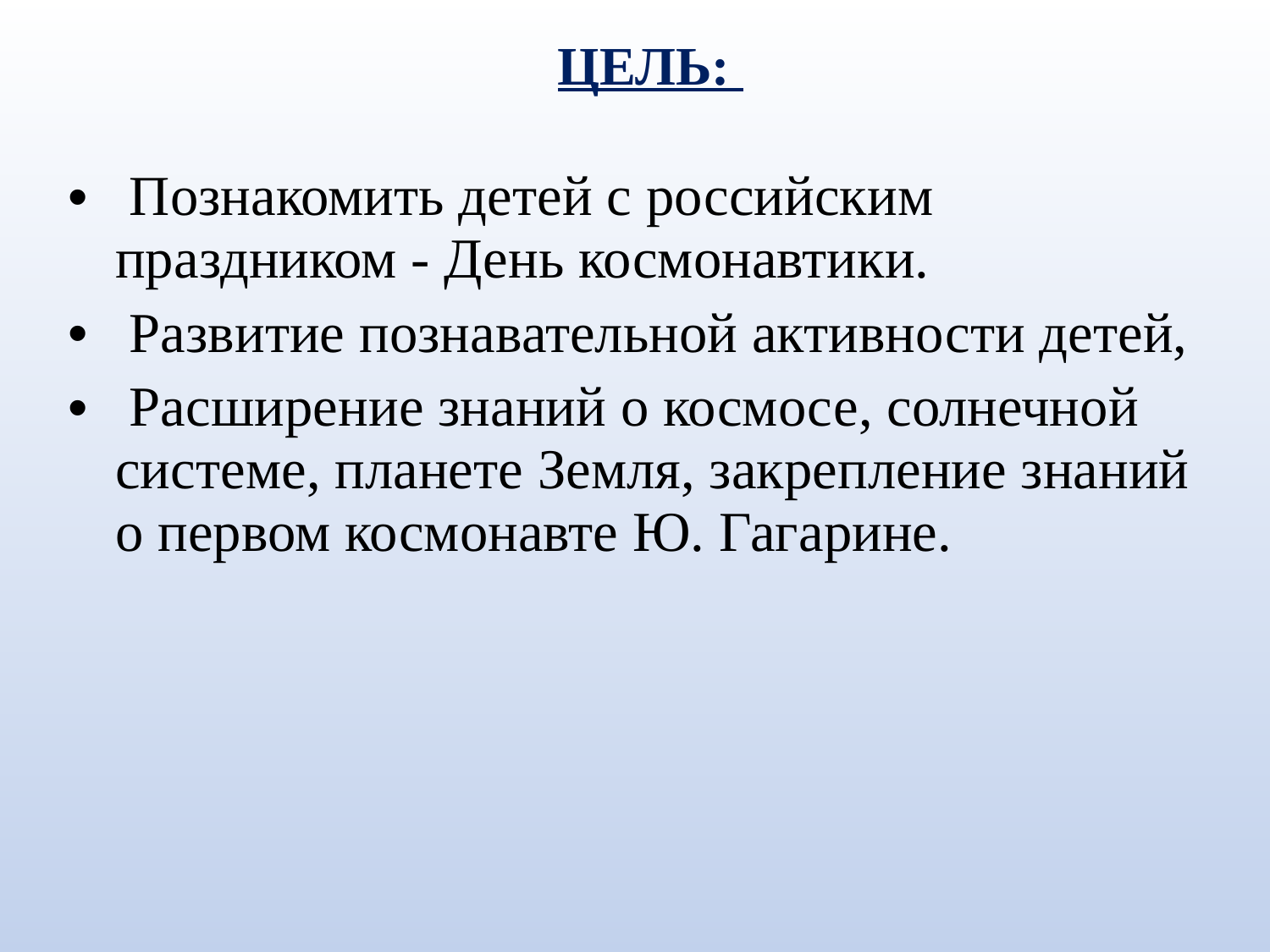

# ЦЕЛЬ:
 Познакомить детей с российским праздником - День космонавтики.
 Развитие познавательной активности детей,
 Расширение знаний о космосе, солнечной системе, планете Земля, закрепление знаний о первом космонавте Ю. Гагарине.